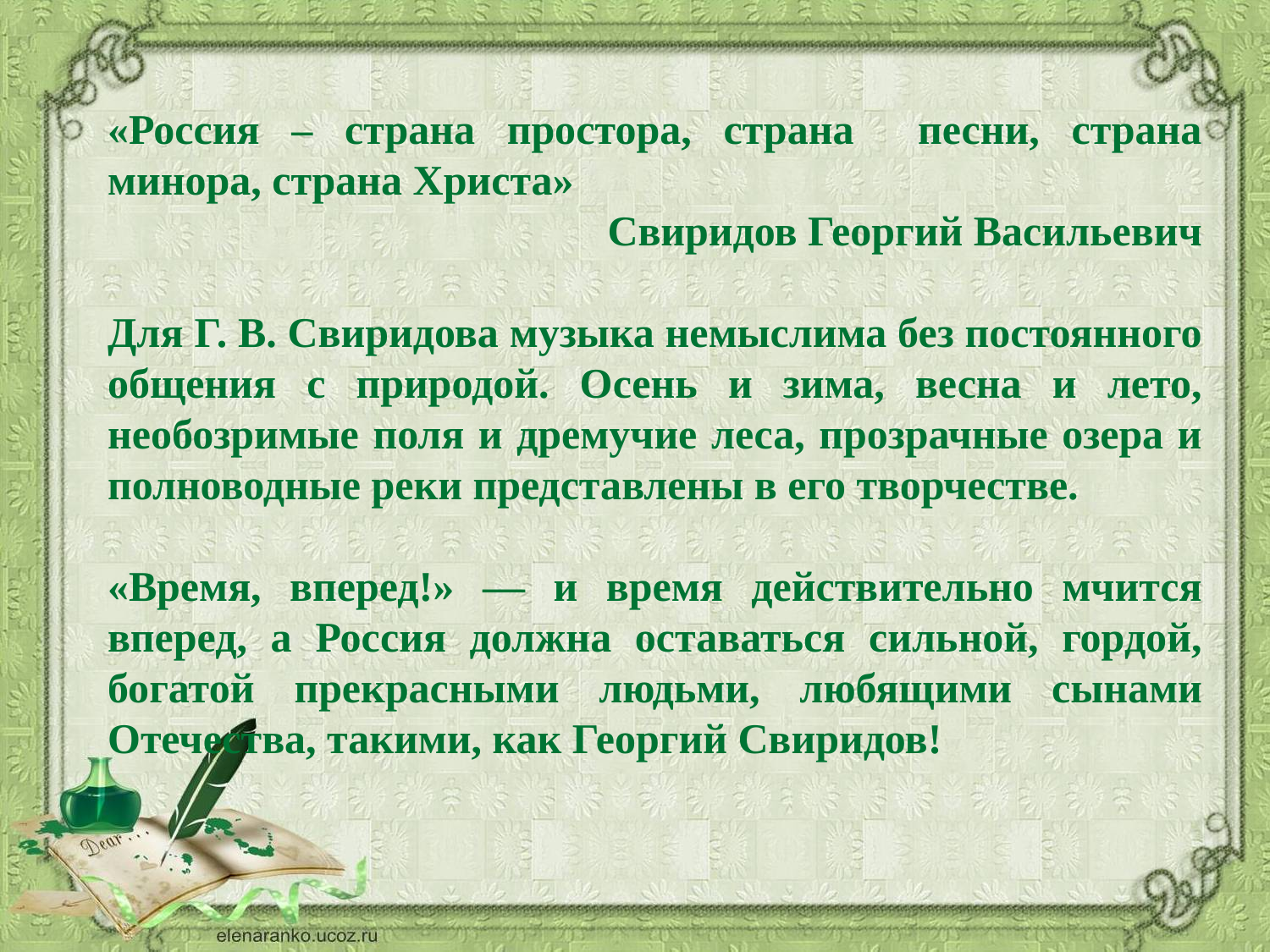

«Россия – страна простора, страна  песни, страна минора, страна Христа»
Свиридов Георгий Васильевич

Для Г. В. Свиридова музыка немыслима без постоянного общения с природой. Осень и зима, весна и лето, необозримые поля и дремучие леса, прозрачные озера и полноводные реки представлены в его творчестве.

«Время, вперед!» — и время действительно мчится вперед, а Россия должна оставаться сильной, гордой, богатой прекрасными людьми, любящими сынами Отечества, такими, как Георгий Свиридов!